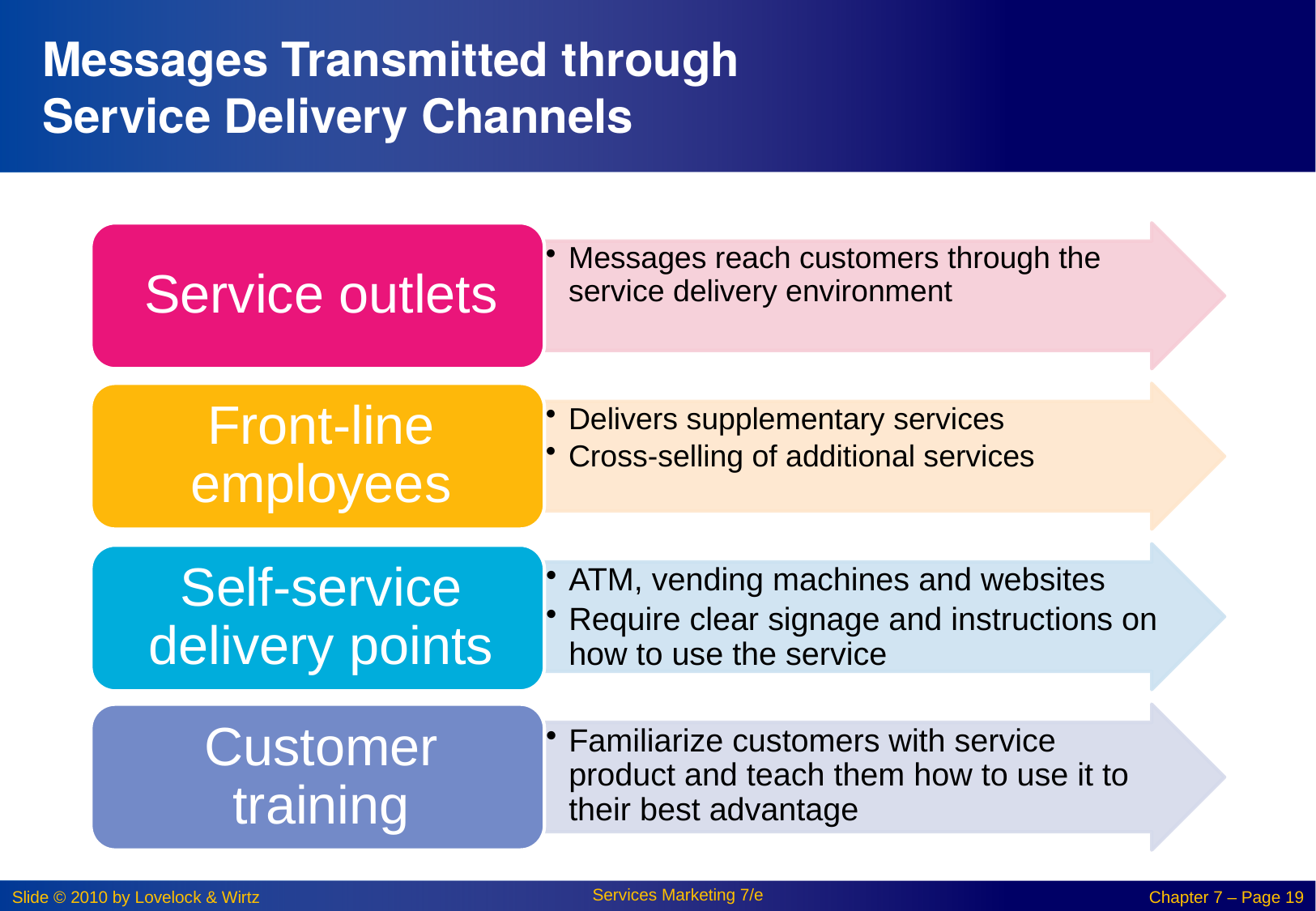

# Messages Transmitted through Service Delivery Channels
Messages reach customers through the service delivery environment
Service outlets
Delivers supplementary services
Cross-selling of additional services
Front-line employees
ATM, vending machines and websites
Require clear signage and instructions on how to use the service
Self-service delivery points
Familiarize customers with service product and teach them how to use it to their best advantage
Customer training